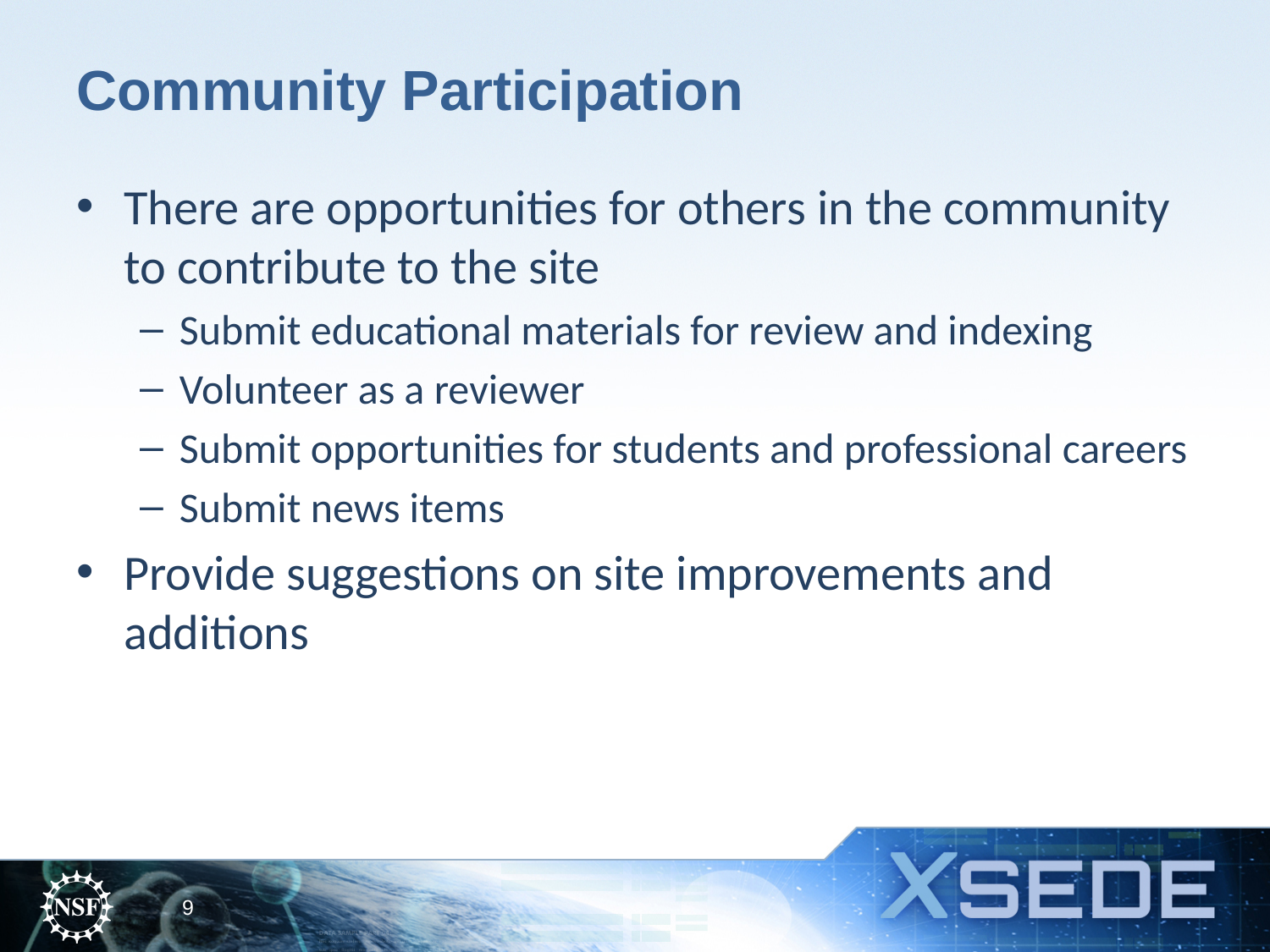

# Community Participation
There are opportunities for others in the community to contribute to the site
Submit educational materials for review and indexing
Volunteer as a reviewer
Submit opportunities for students and professional careers
Submit news items
Provide suggestions on site improvements and additions
9